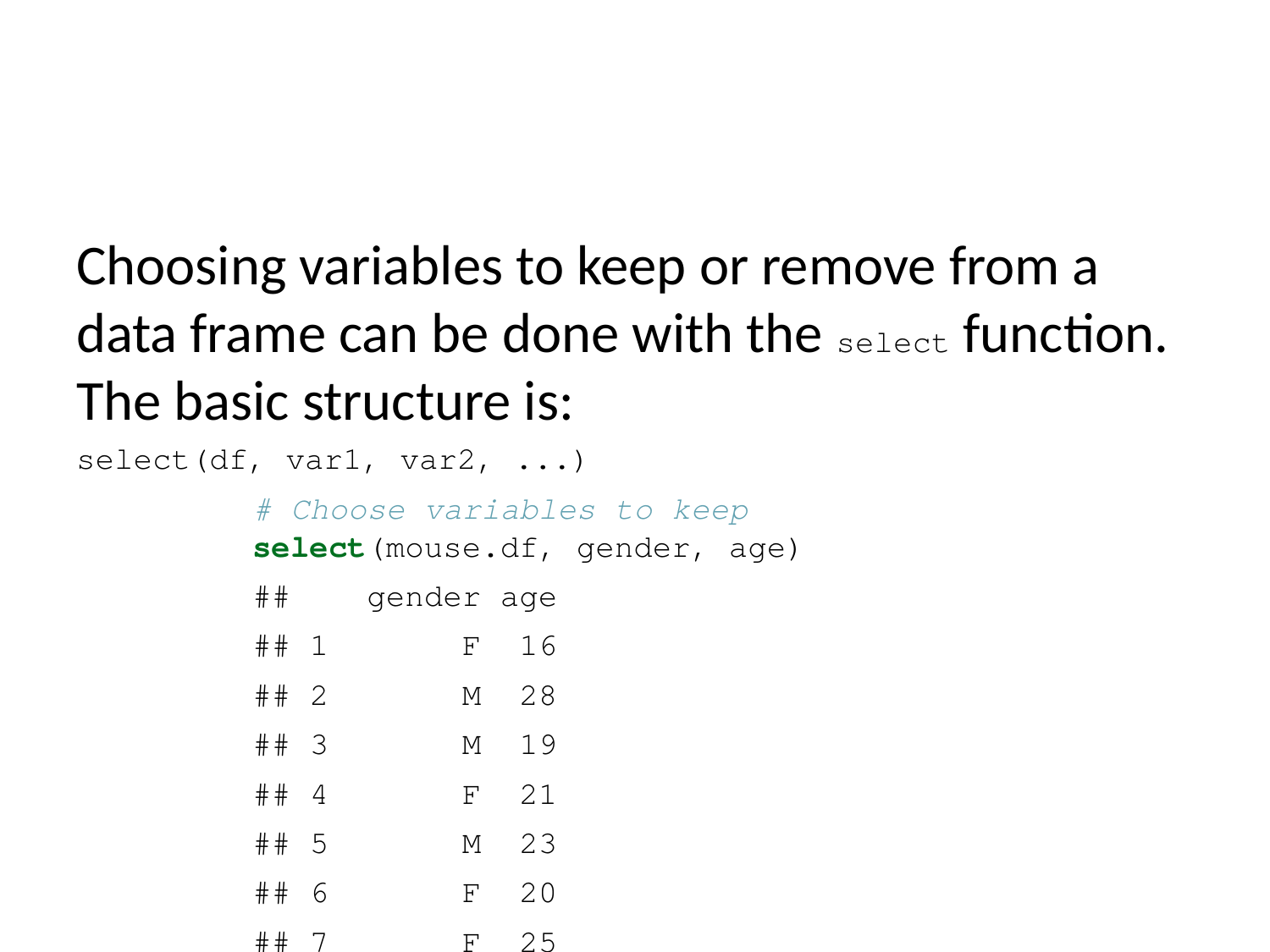

Choosing variables to keep or remove from a data frame can be done with the select function. The basic structure is:
select(df, var1, var2, ...)
# Choose variables to keep select(mouse.df, gender, age)
##    gender age
## 1       F  16
## 2       M  28
## 3       M  19
## 4       F  21
## 5       M  23
## 6       F  20
## 7       F  25
## 8       M  24
## 9       M  27
## 10      F  22